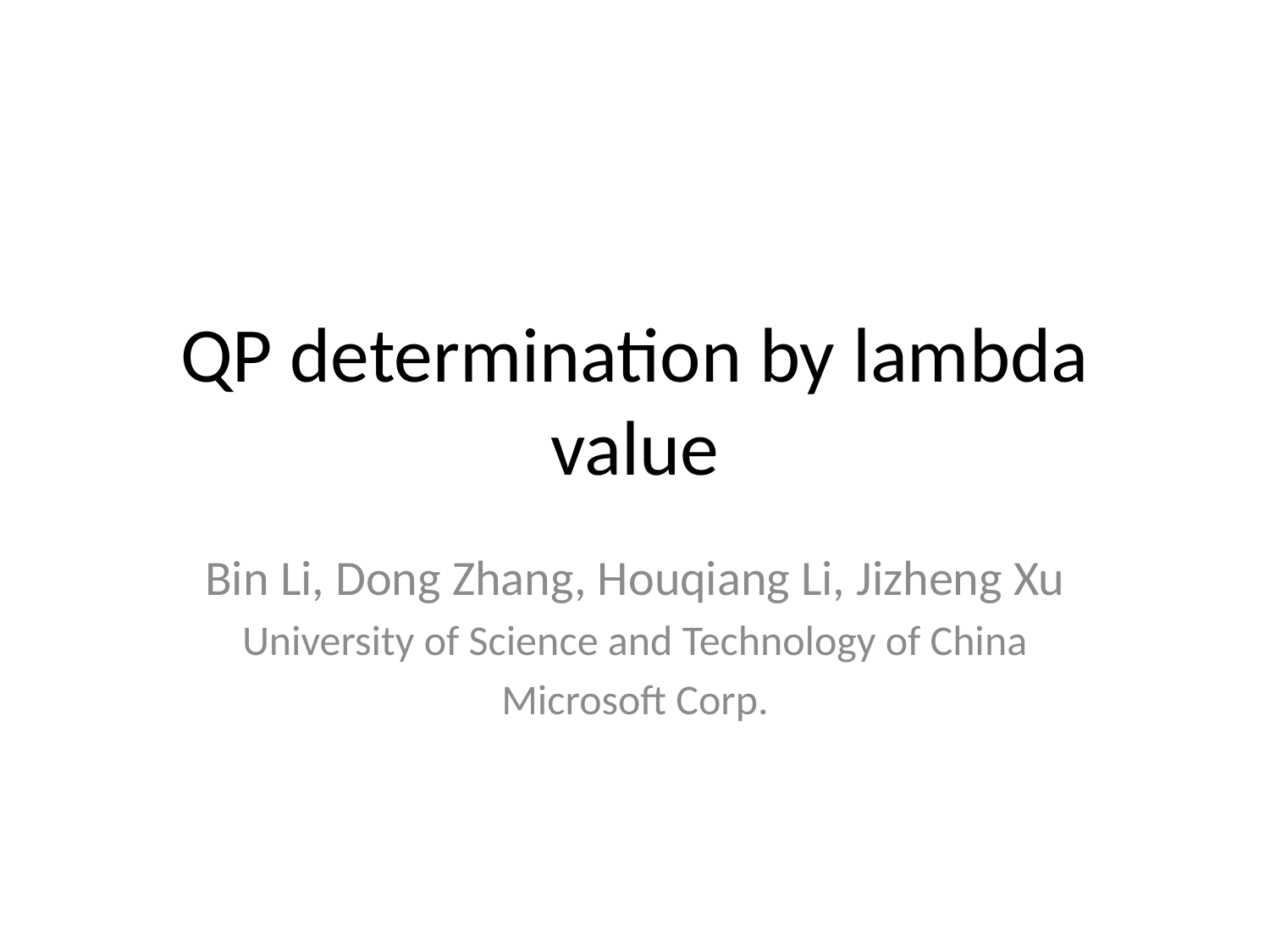

# QP determination by lambda value
Bin Li, Dong Zhang, Houqiang Li, Jizheng Xu
University of Science and Technology of China
Microsoft Corp.